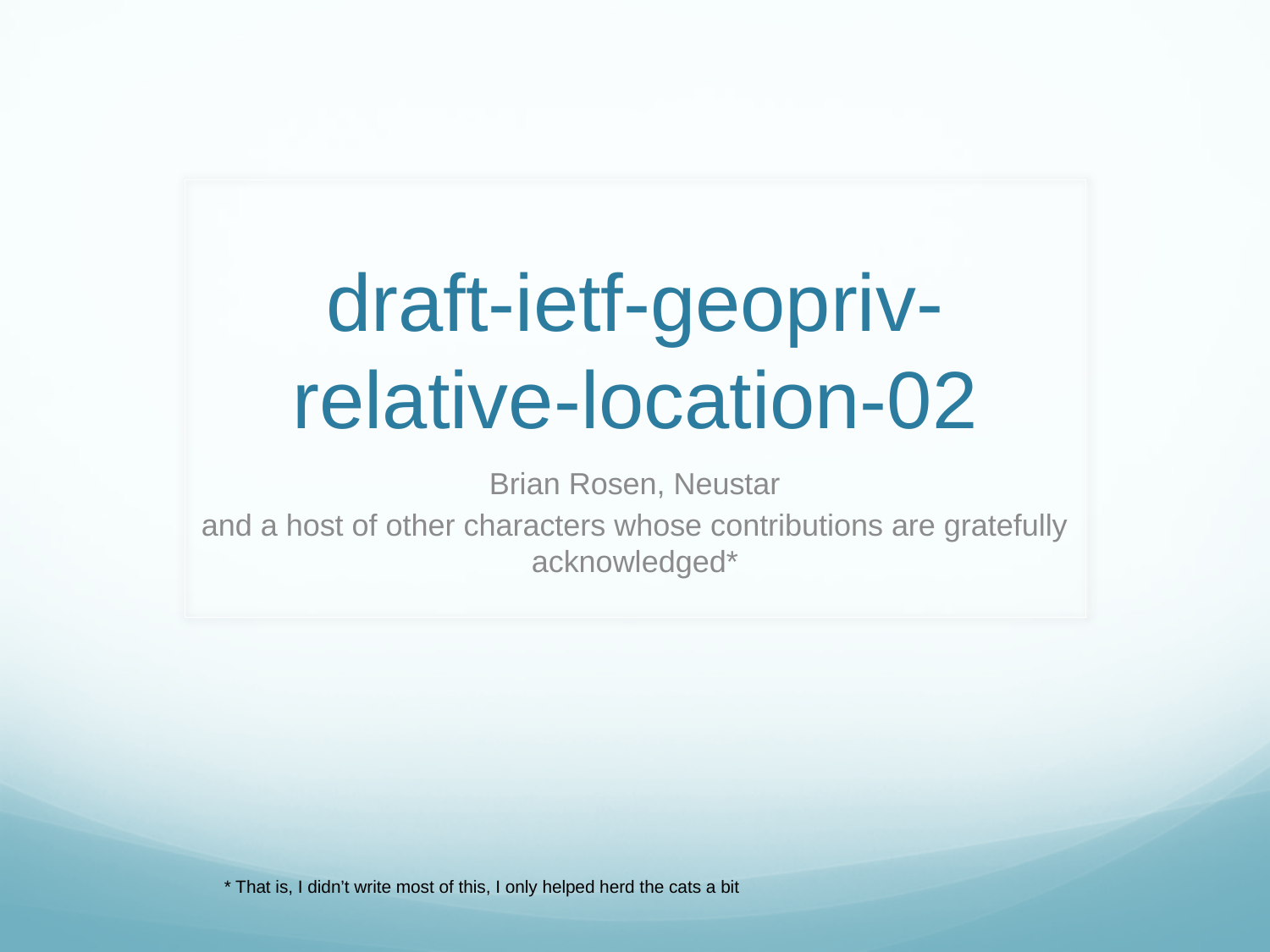

# draft-ietf-geopriv-relative-location-02
Brian Rosen, Neustar
and a host of other characters whose contributions are gratefully acknowledged*

* That is, I didn’t write most of this, I only helped herd the cats a bit